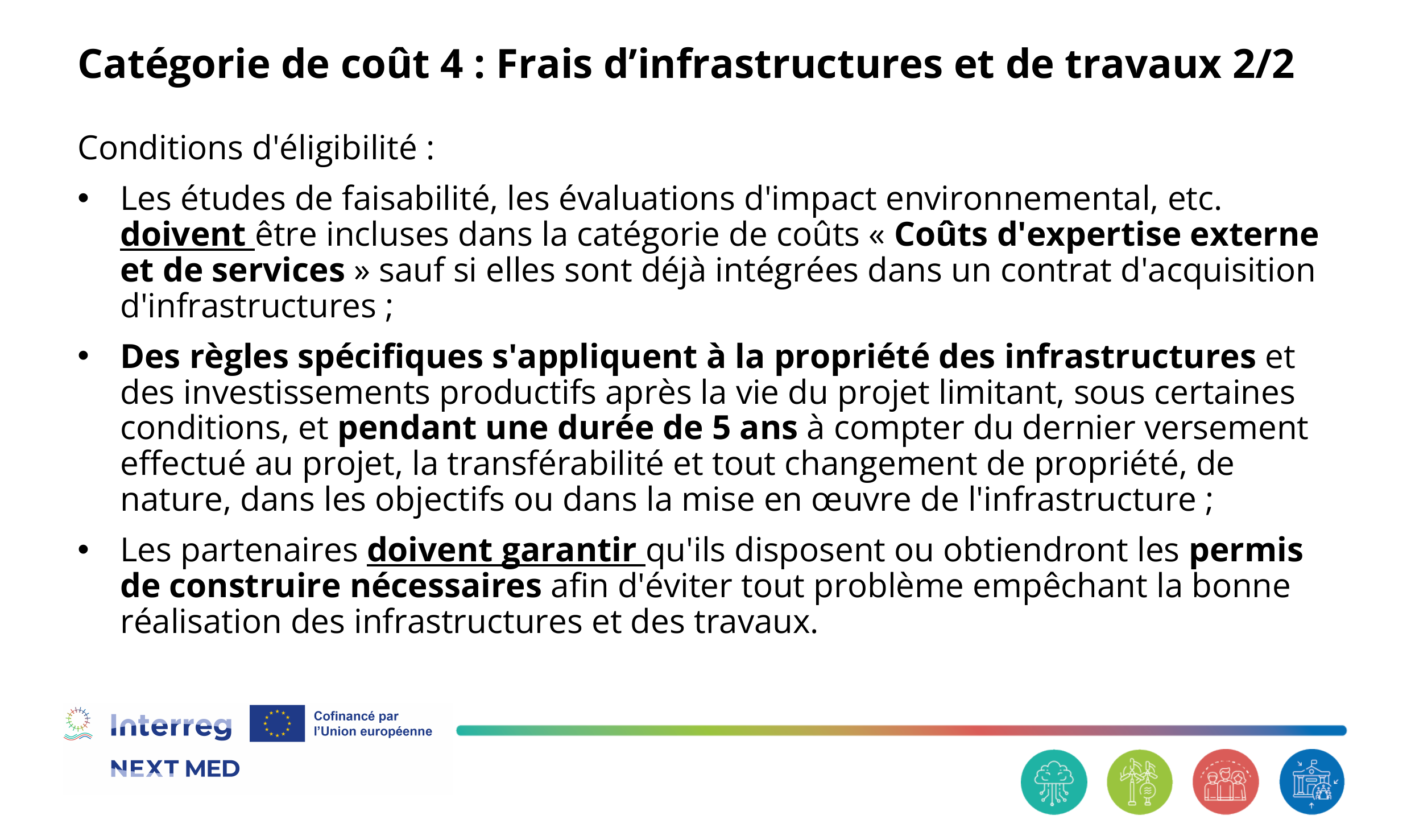

# Catégorie de coût 4 : Frais d’infrastructures et de travaux 2/2
Conditions d'éligibilité :
Les études de faisabilité, les évaluations d'impact environnemental, etc. doivent être incluses dans la catégorie de coûts « Coûts d'expertise externe et de services » sauf si elles sont déjà intégrées dans un contrat d'acquisition d'infrastructures ;
Des règles spécifiques s'appliquent à la propriété des infrastructures et des investissements productifs après la vie du projet limitant, sous certaines conditions, et pendant une durée de 5 ans à compter du dernier versement effectué au projet, la transférabilité et tout changement de propriété, de nature, dans les objectifs ou dans la mise en œuvre de l'infrastructure ;
Les partenaires doivent garantir qu'ils disposent ou obtiendront les permis de construire nécessaires afin d'éviter tout problème empêchant la bonne réalisation des infrastructures et des travaux.